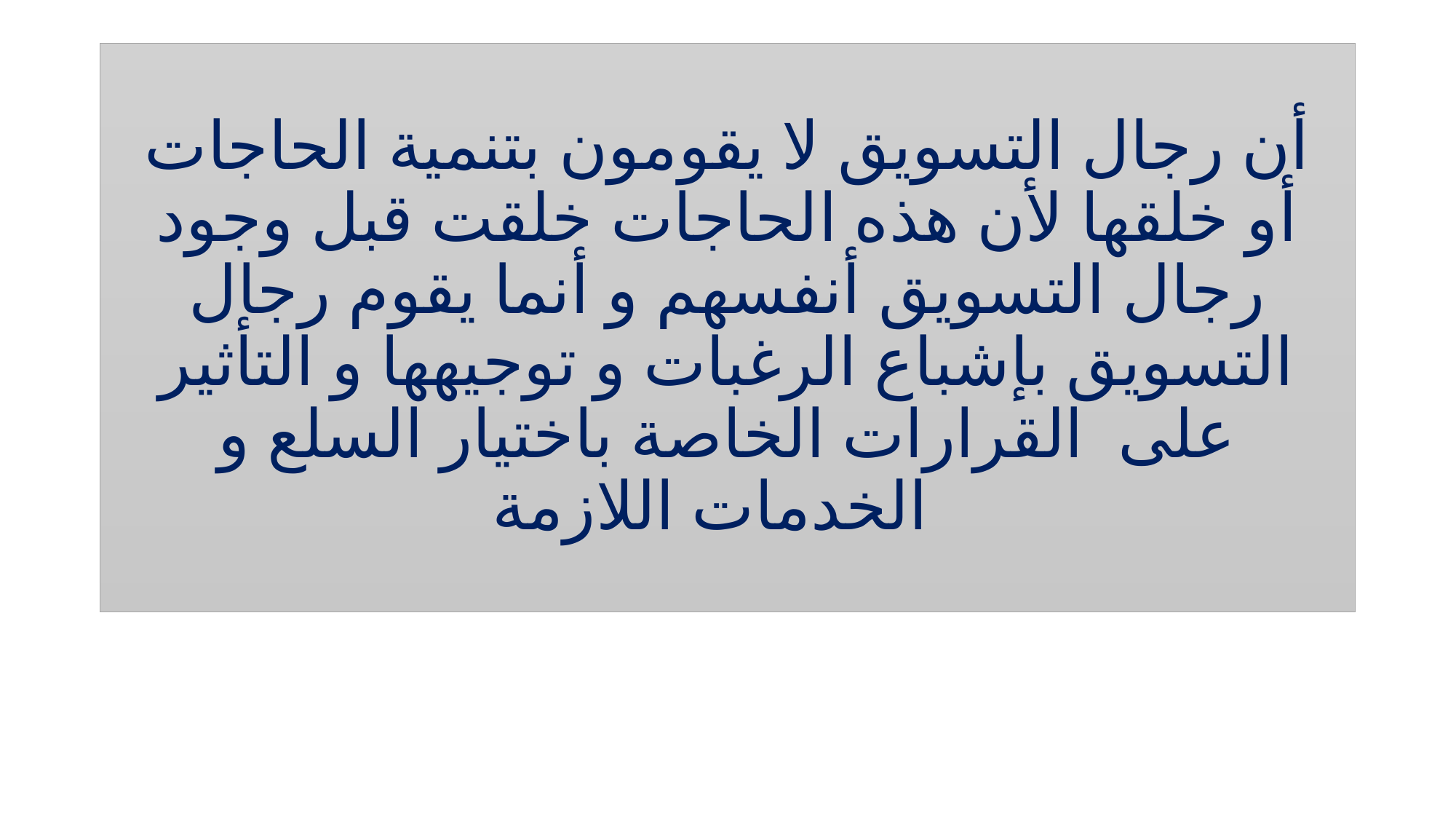

# أن رجال التسويق لا يقومون بتنمية الحاجات أو خلقها لأن هذه الحاجات خلقت قبل وجود رجال التسويق أنفسهم و أنما يقوم رجال التسويق بإشباع الرغبات و توجيهها و التأثير على  القرارات الخاصة باختيار السلع و الخدمات اللازمة